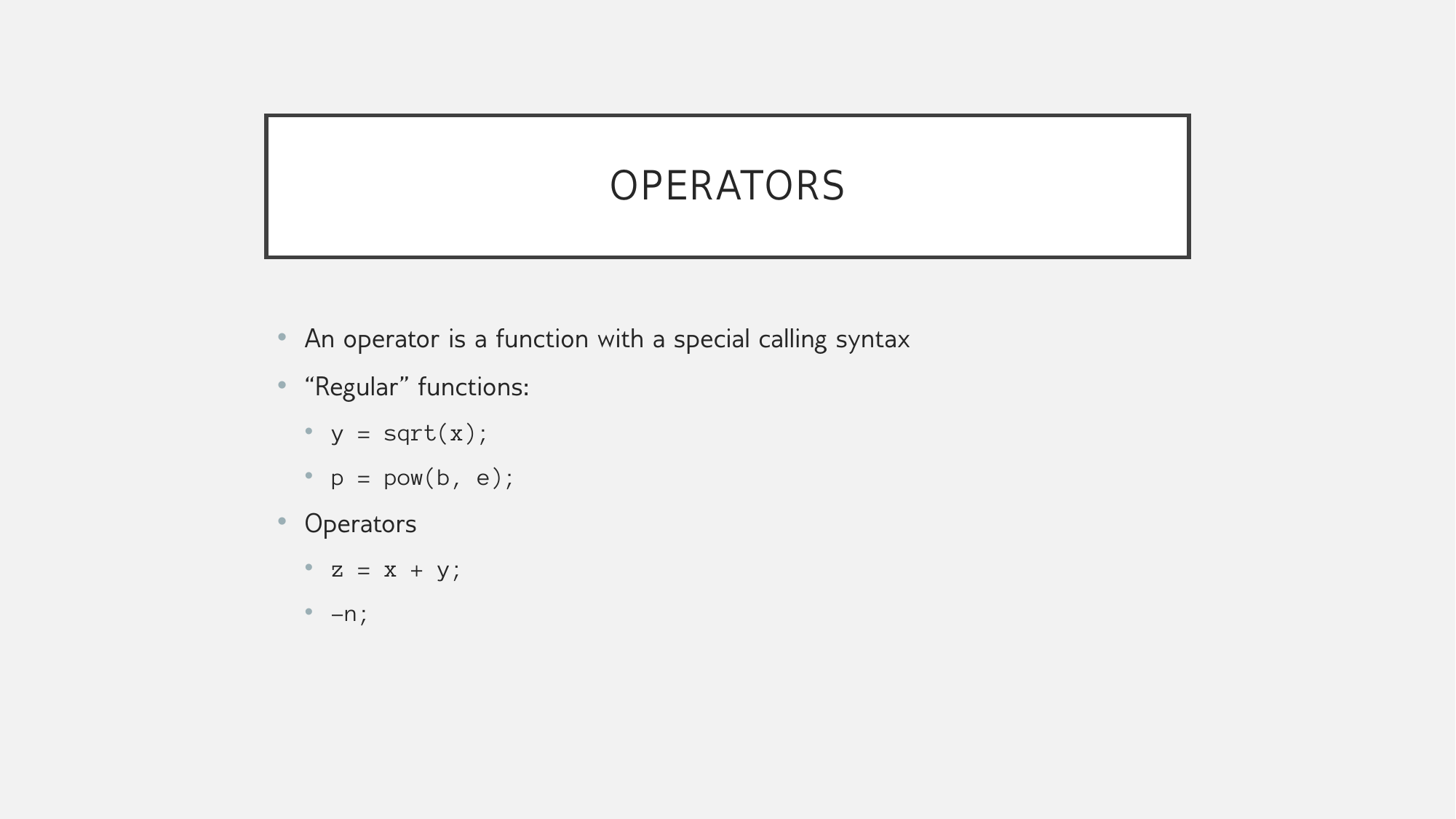

# Operators
An operator is a function with a special calling syntax
“Regular” functions:
y = sqrt(x);
p = pow(b, e);
Operators
z = x + y;
-n;